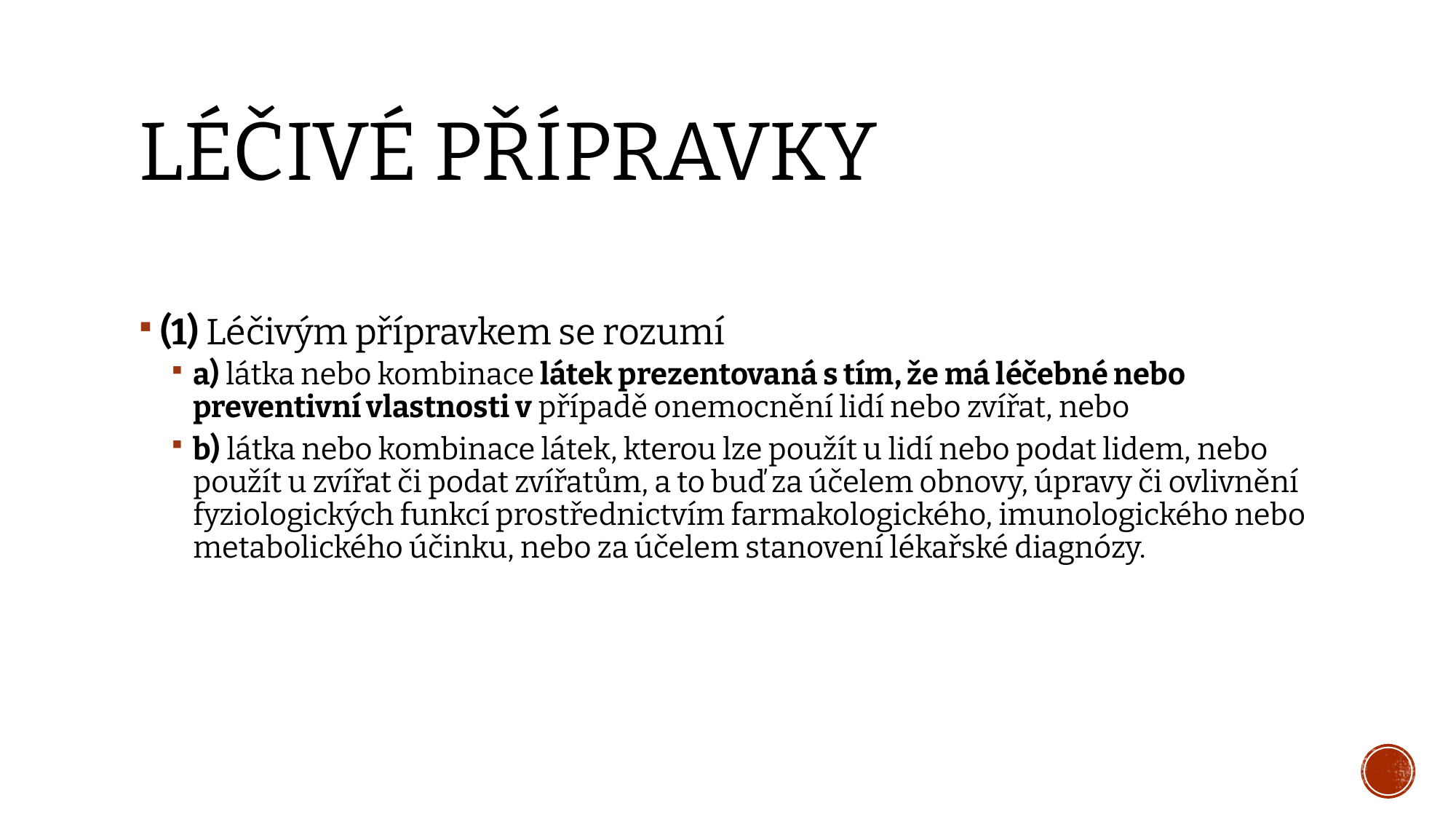

# Léčivé přípravky

(1) Léčivým přípravkem se rozumí
a) látka nebo kombinace látek prezentovaná s tím, že má léčebné nebo preventivní vlastnosti v případě onemocnění lidí nebo zvířat, nebo
b) látka nebo kombinace látek, kterou lze použít u lidí nebo podat lidem, nebo použít u zvířat či podat zvířatům, a to buď za účelem obnovy, úpravy či ovlivnění fyziologických funkcí prostřednictvím farmakologického, imunologického nebo metabolického účinku, nebo za účelem stanovení lékařské diagnózy.